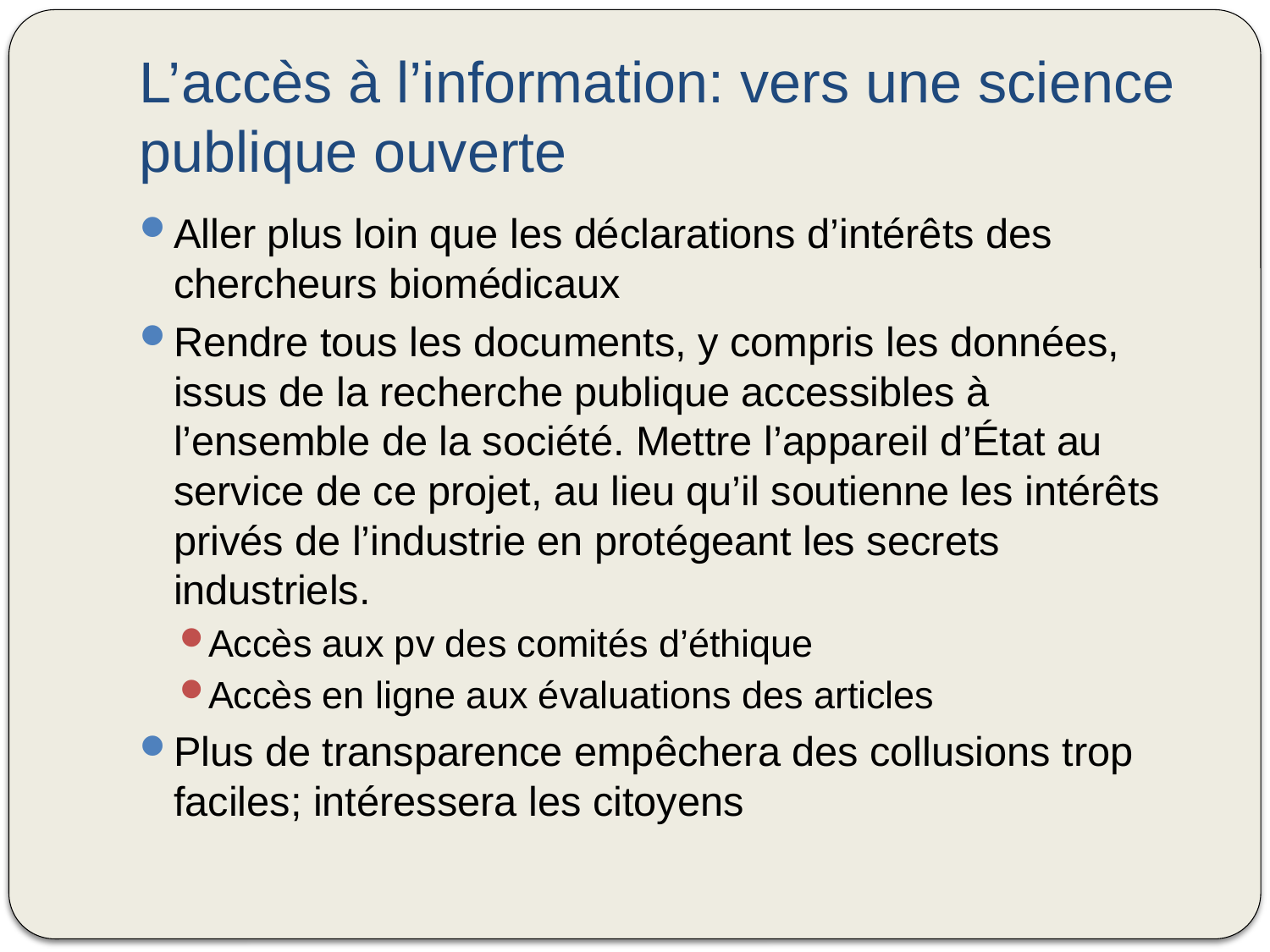

# L’accès à l’information: vers une science publique ouverte
Aller plus loin que les déclarations d’intérêts des chercheurs biomédicaux
Rendre tous les documents, y compris les données, issus de la recherche publique accessibles à l’ensemble de la société. Mettre l’appareil d’État au service de ce projet, au lieu qu’il soutienne les intérêts privés de l’industrie en protégeant les secrets industriels.
Accès aux pv des comités d’éthique
Accès en ligne aux évaluations des articles
Plus de transparence empêchera des collusions trop faciles; intéressera les citoyens